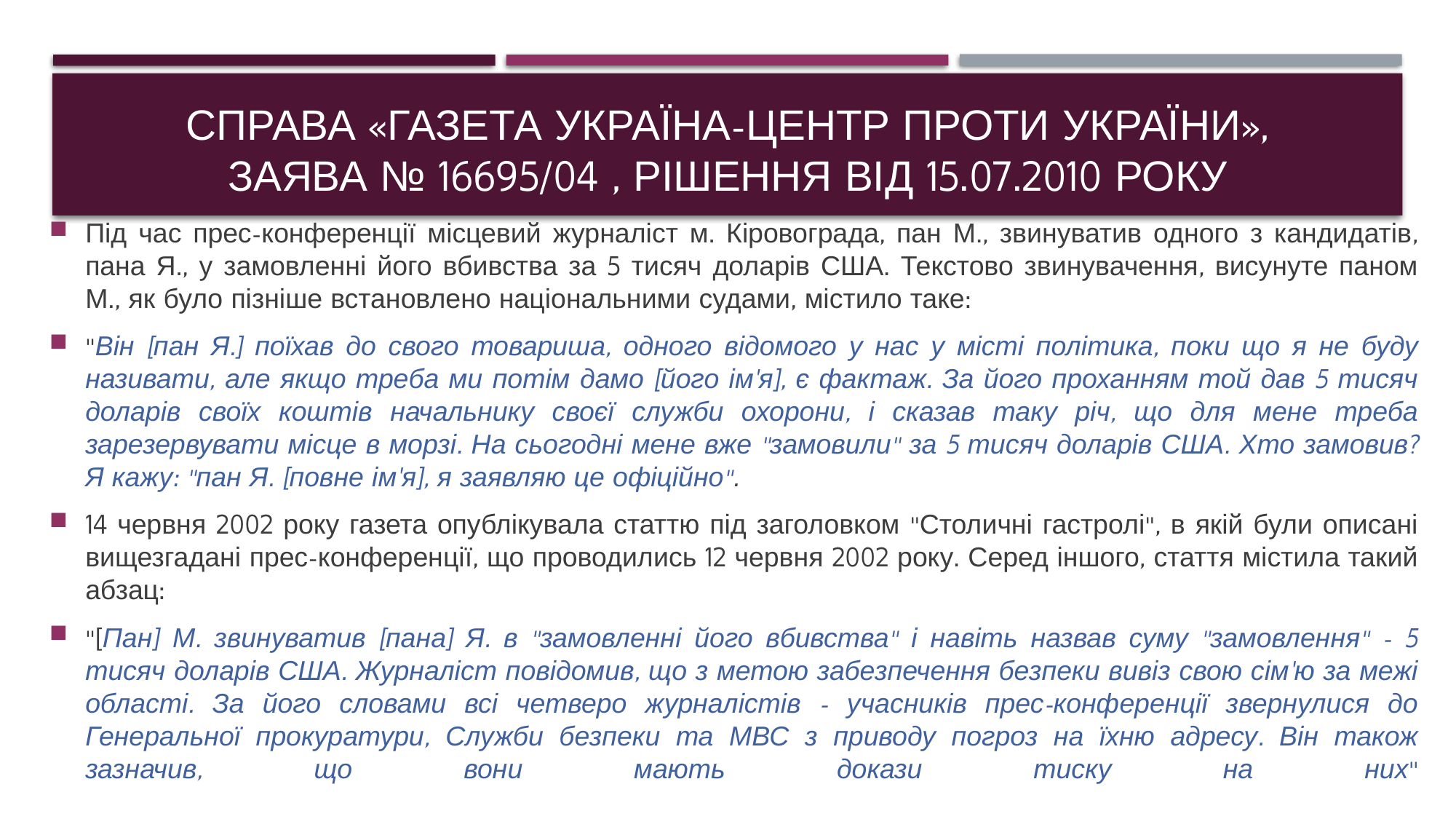

# Справа «Газета Україна-центр проти України», заява № 16695/04 , рішення від 15.07.2010 року
Під час прес-конференції місцевий журналіст м. Кіровограда, пан М., звинуватив одного з кандидатів, пана Я., у замовленні його вбивства за 5 тисяч доларів США. Текстово звинувачення, висунуте паном М., як було пізніше встановлено національними судами, містило таке:
"Він [пан Я.] поїхав до свого товариша, одного відомого у нас у місті політика, поки що я не буду називати, але якщо треба ми потім дамо [його ім'я], є фактаж. За його проханням той дав 5 тисяч доларів своїх коштів начальнику своєї служби охорони, і сказав таку річ, що для мене треба зарезервувати місце в морзі. На сьогодні мене вже "замовили" за 5 тисяч доларів США. Хто замовив? Я кажу: "пан Я. [повне ім'я], я заявляю це офіційно".
14 червня 2002 року газета опублікувала статтю під заголовком "Столичні гастролі", в якій були описані вищезгадані прес-конференції, що проводились 12 червня 2002 року. Серед іншого, стаття містила такий абзац:
"[Пан] М. звинуватив [пана] Я. в "замовленні його вбивства" і навіть назвав суму "замовлення" - 5 тисяч доларів США. Журналіст повідомив, що з метою забезпечення безпеки вивіз свою сім'ю за межі області. За його словами всі четверо журналістів - учасників прес-конференції звернулися до Генеральної прокуратури, Служби безпеки та МВС з приводу погроз на їхню адресу. Він також зазначив, що вони мають докази тиску на них"